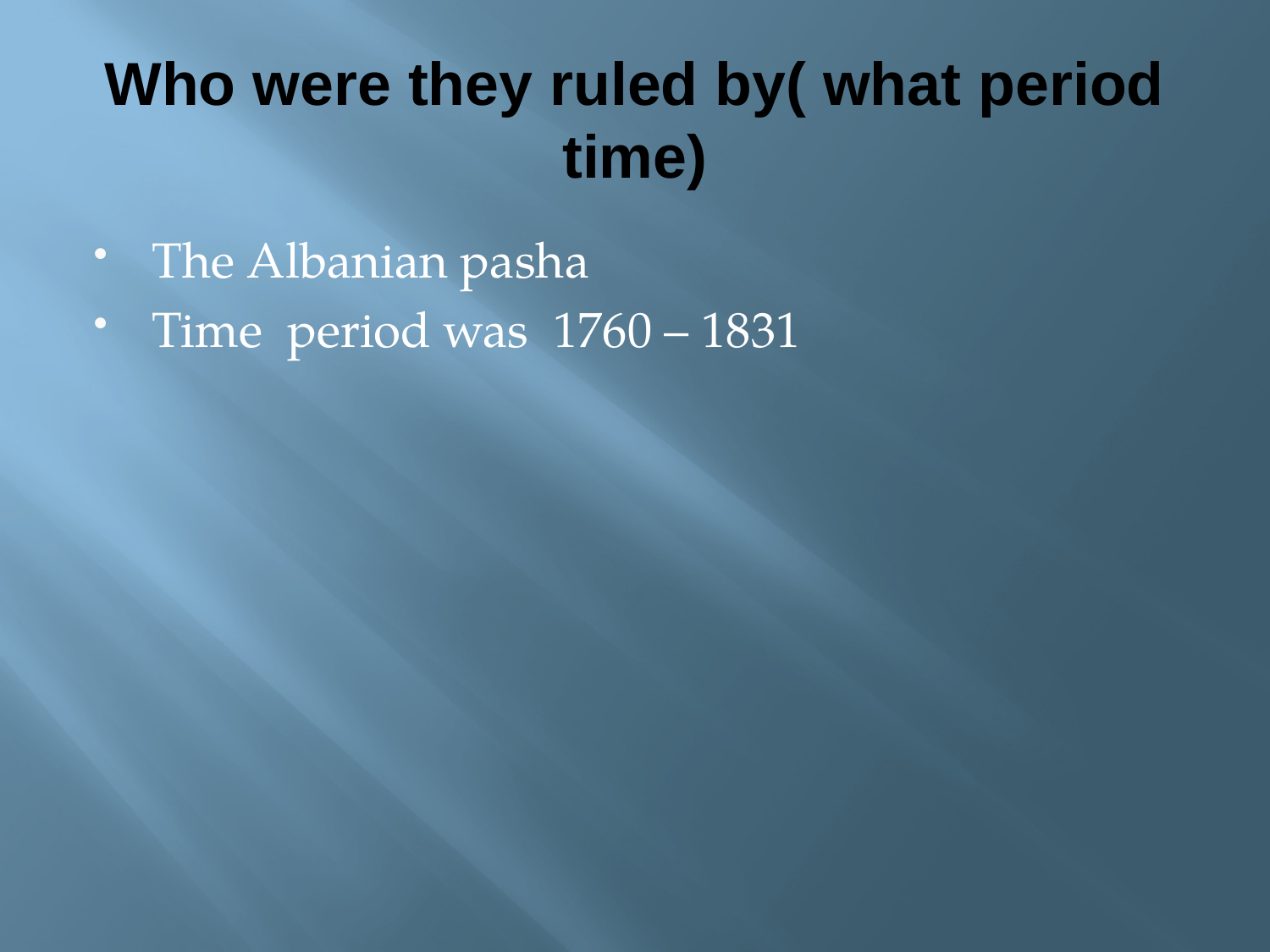

# Who were they ruled by( what period time)
The Albanian pasha
Time  period was  1760 – 1831